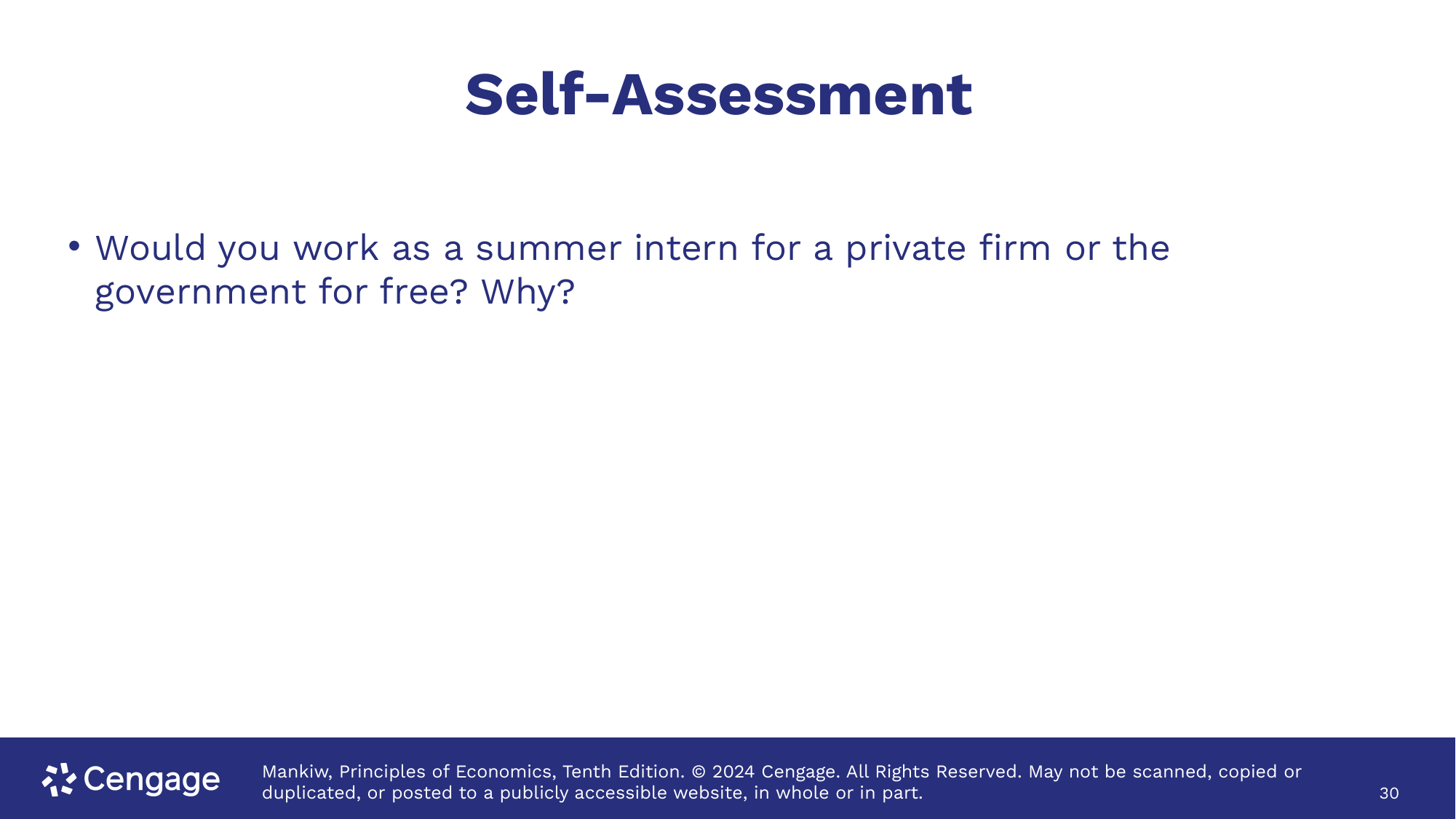

# Self-Assessment
Would you work as a summer intern for a private firm or the government for free? Why?